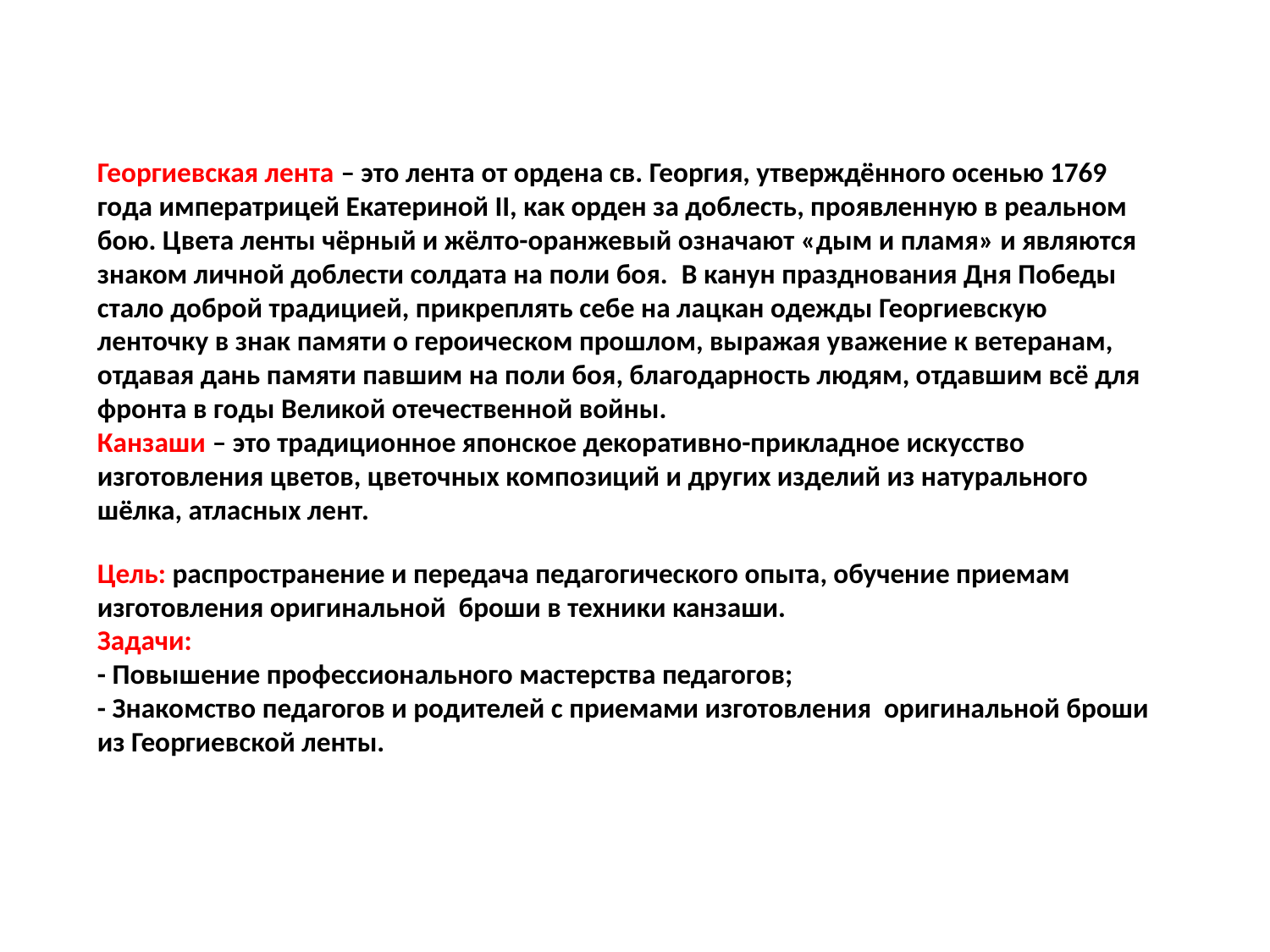

# Георгиевская лента – это лента от ордена св. Георгия, утверждённого осенью 1769 года императрицей Екатериной II, как орден за доблесть, проявленную в реальном бою. Цвета ленты чёрный и жёлто-оранжевый означают «дым и пламя» и являются знаком личной доблести солдата на поли боя.  В канун празднования Дня Победы стало доброй традицией, прикреплять себе на лацкан одежды Георгиевскую ленточку в знак памяти о героическом прошлом, выражая уважение к ветеранам, отдавая дань памяти павшим на поли боя, благодарность людям, отдавшим всё для фронта в годы Великой отечественной войны. Канзаши – это традиционное японское декоративно-прикладное искусство изготовления цветов, цветочных композиций и других изделий из натурального шёлка, атласных лент. Цель: распространение и передача педагогического опыта, обучение приемам изготовления оригинальной  броши в техники канзаши. Задачи: - Повышение профессионального мастерства педагогов; - Знакомство педагогов и родителей с приемами изготовления  оригинальной броши из Георгиевской ленты.